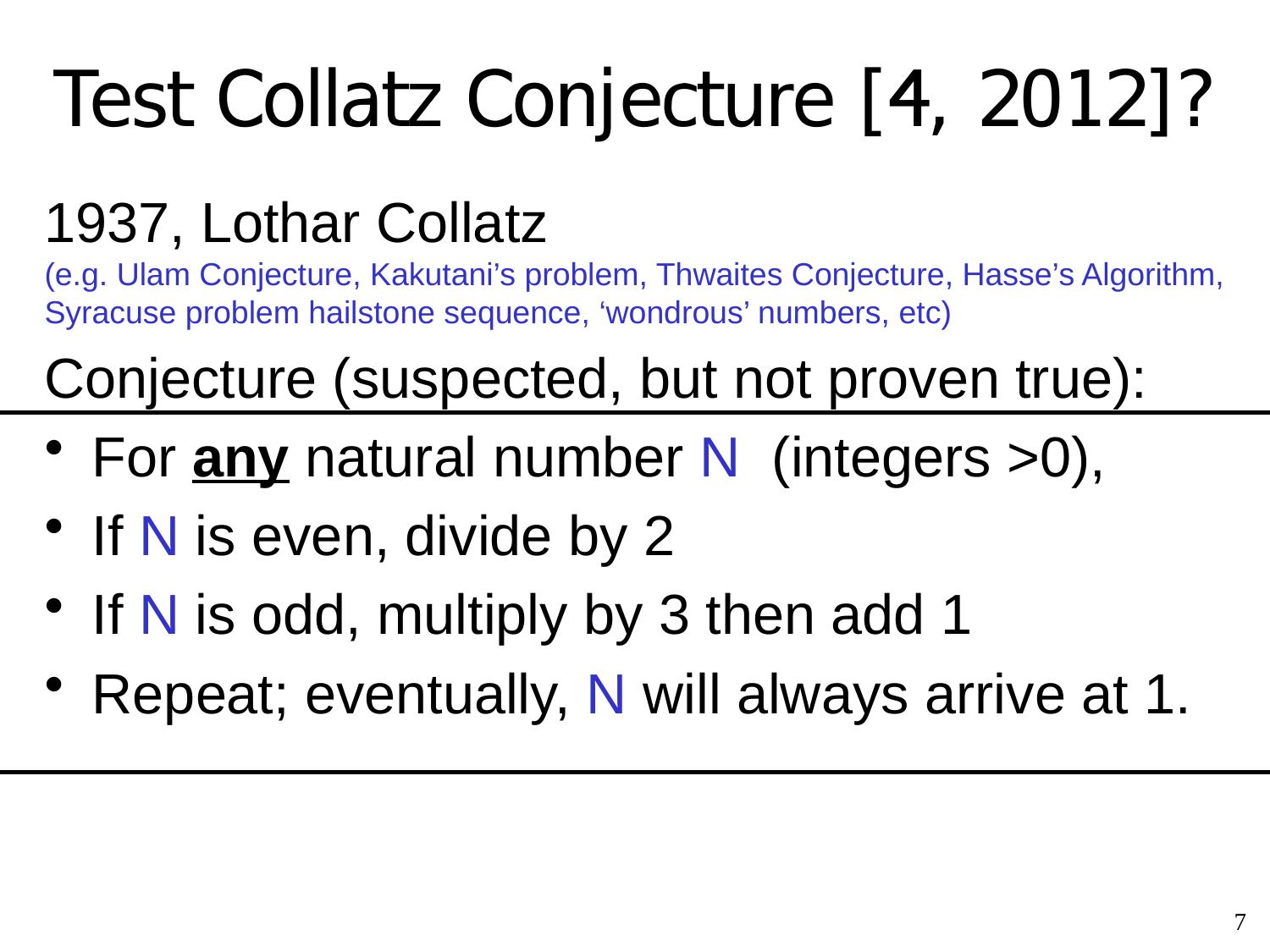

# Test Collatz Conjecture [4, 2012]?
1937, Lothar Collatz
(e.g. Ulam Conjecture, Kakutani’s problem, Thwaites Conjecture, Hasse’s Algorithm, Syracuse problem hailstone sequence, ‘wondrous’ numbers, etc)
Conjecture (suspected, but not proven true):
For any natural number N  (integers >0),
If N is even, divide by 2
If N is odd, multiply by 3 then add 1
Repeat; eventually, N will always arrive at 1.

7